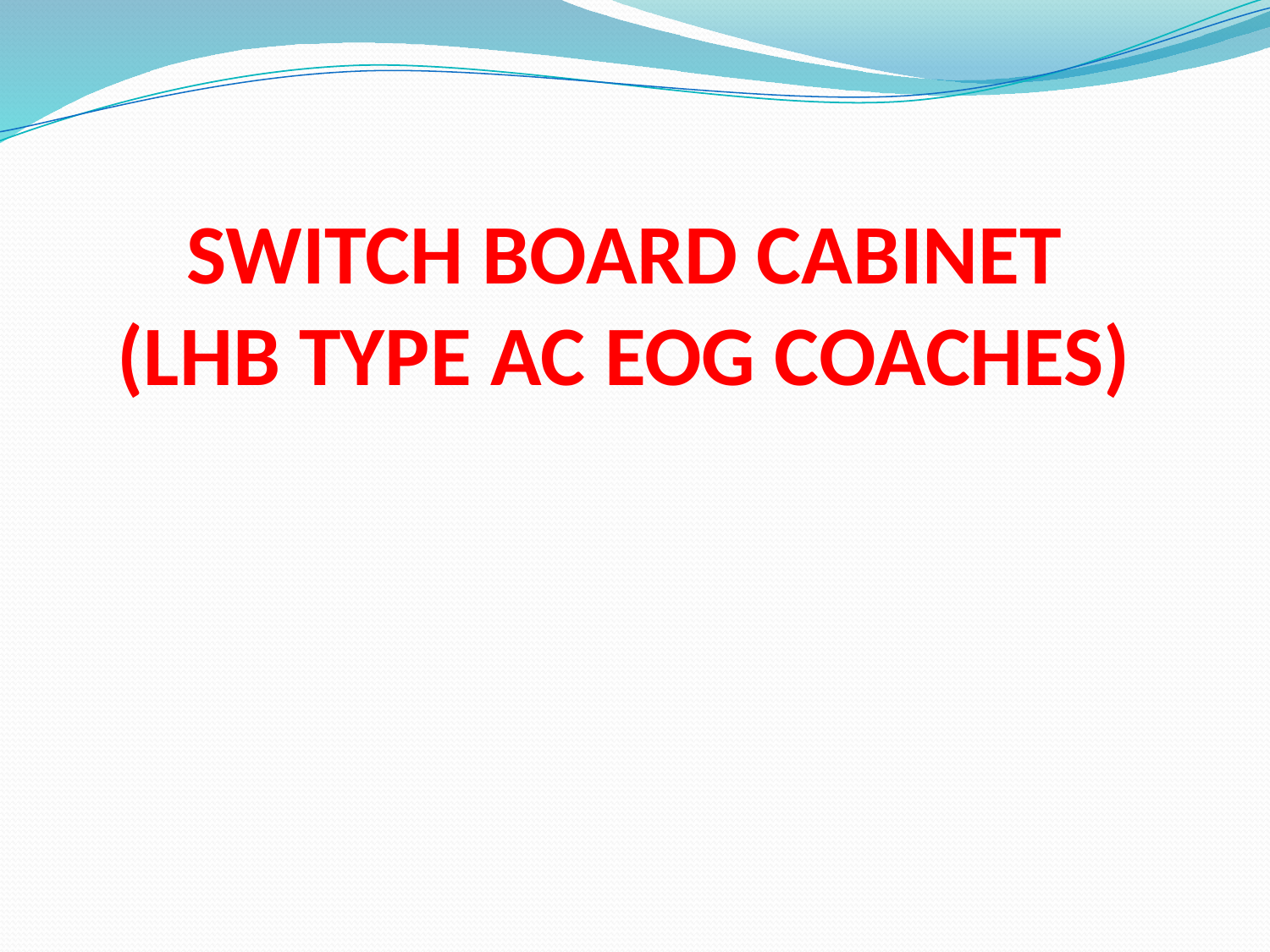

# SWITCH BOARD CABINET (LHB TYPE AC EOG COACHES)